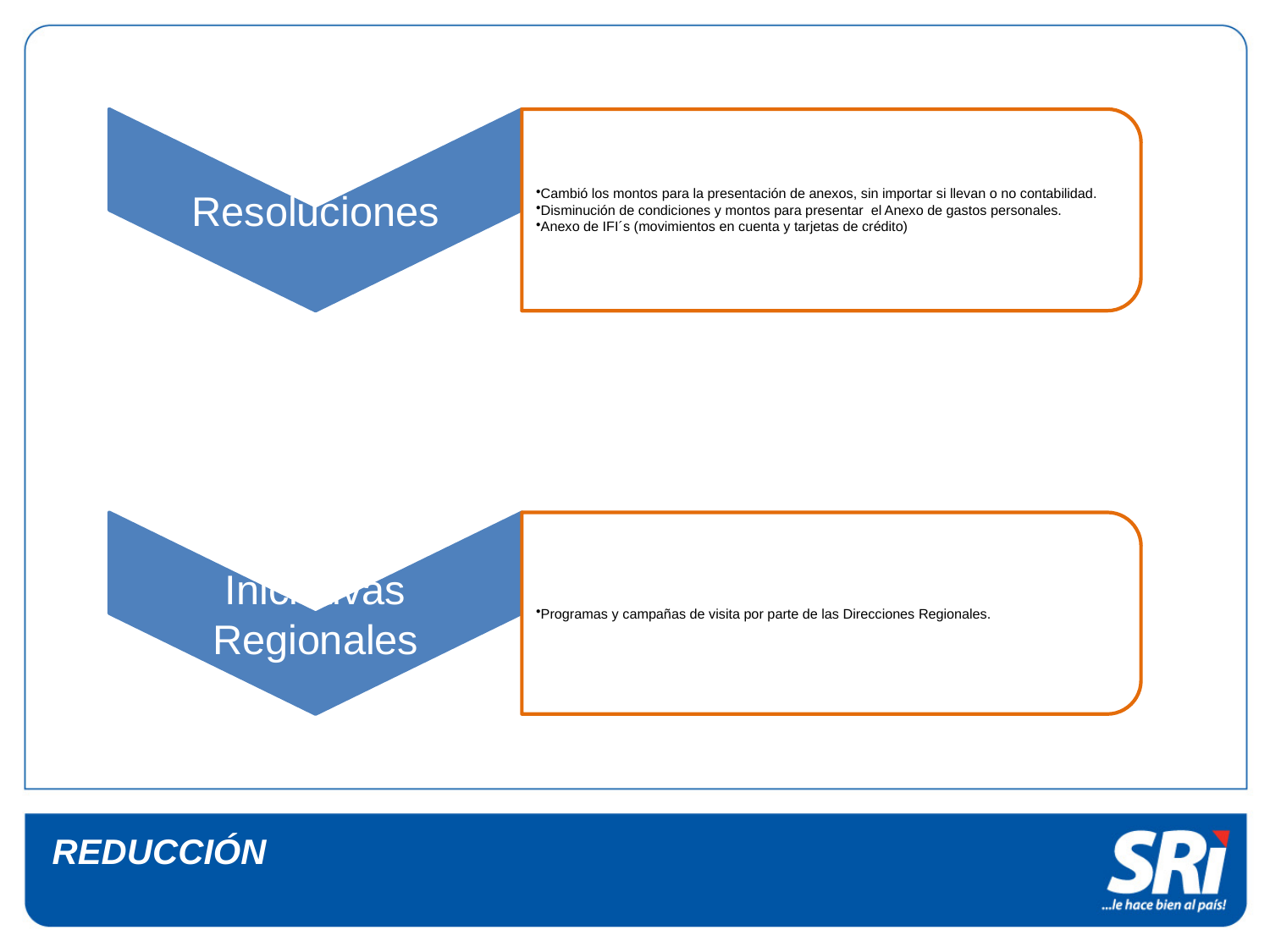

Resoluciones
Cambió los montos para la presentación de anexos, sin importar si llevan o no contabilidad.
Iniciativas Regionales
Programas y campañas de visita por parte de las Direcciones Regionales.
Disminución de condiciones y montos para presentar  el Anexo de gastos personales.
Anexo de IFI´s (movimientos en cuenta y tarjetas de crédito)
REDUCCIÓN